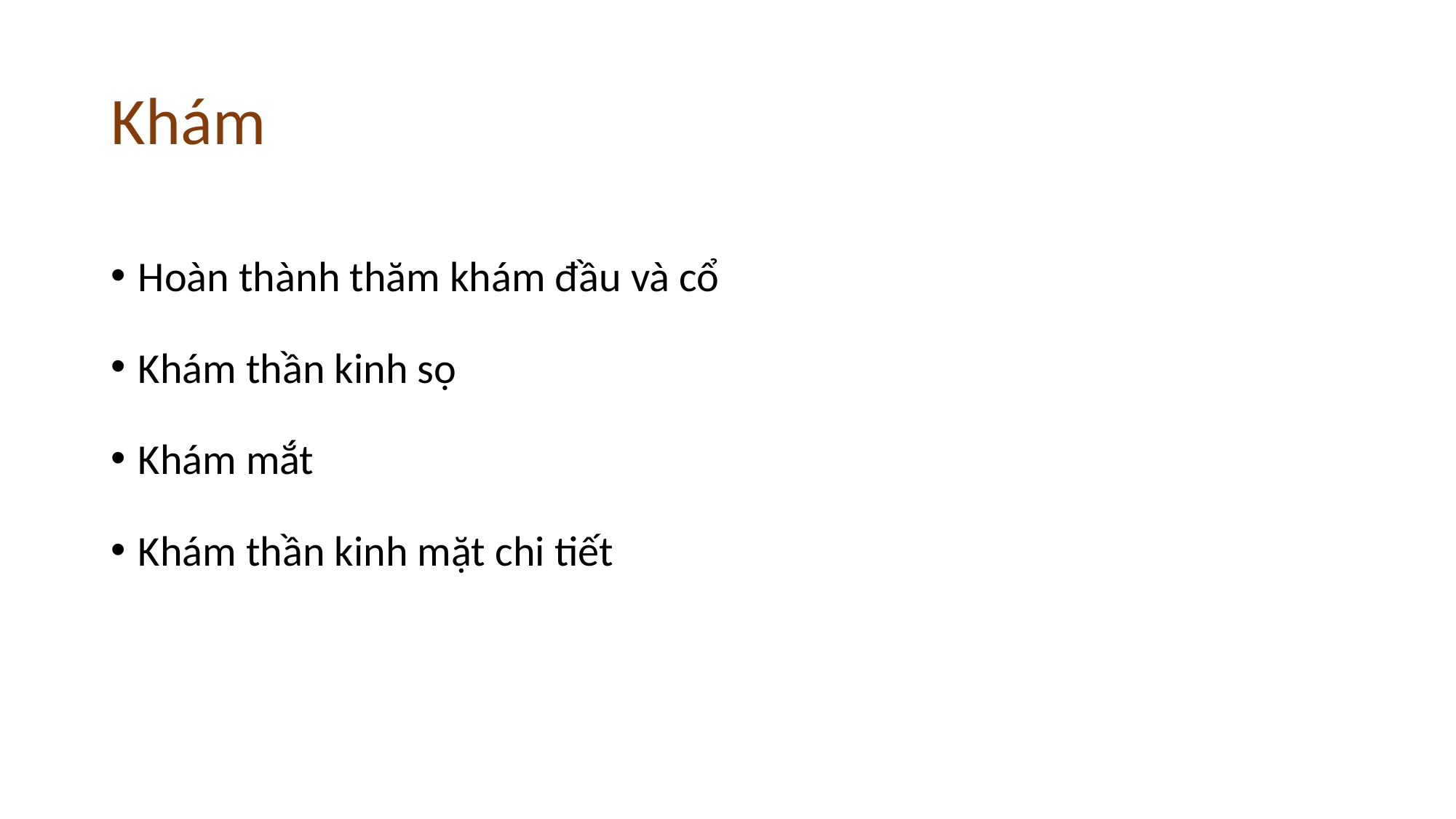

# Khám
Hoàn thành thăm khám đầu và cổ
Khám thần kinh sọ
Khám mắt
Khám thần kinh mặt chi tiết